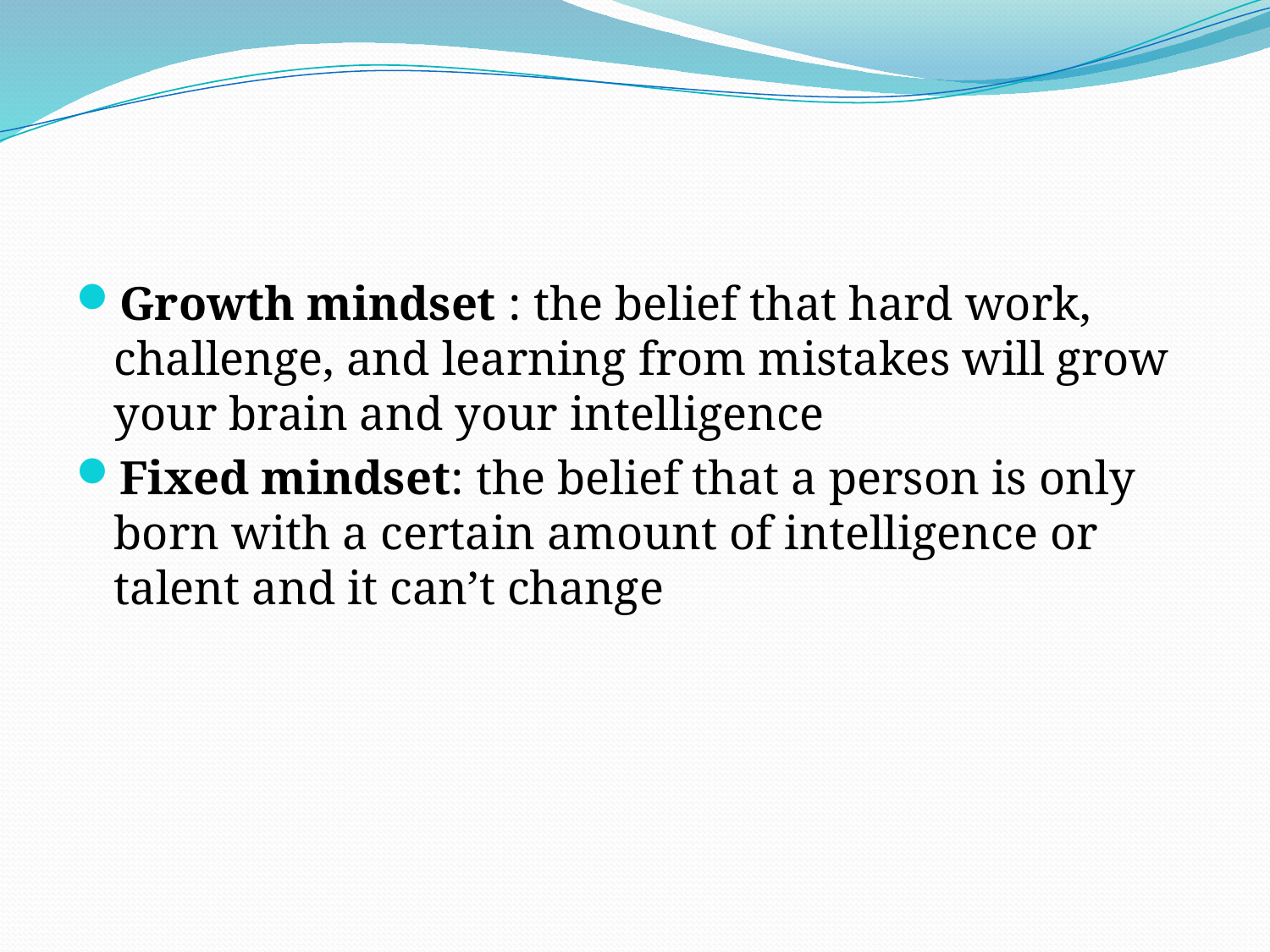

#
Growth mindset : the belief that hard work, challenge, and learning from mistakes will grow your brain and your intelligence
Fixed mindset: the belief that a person is only born with a certain amount of intelligence or talent and it can’t change